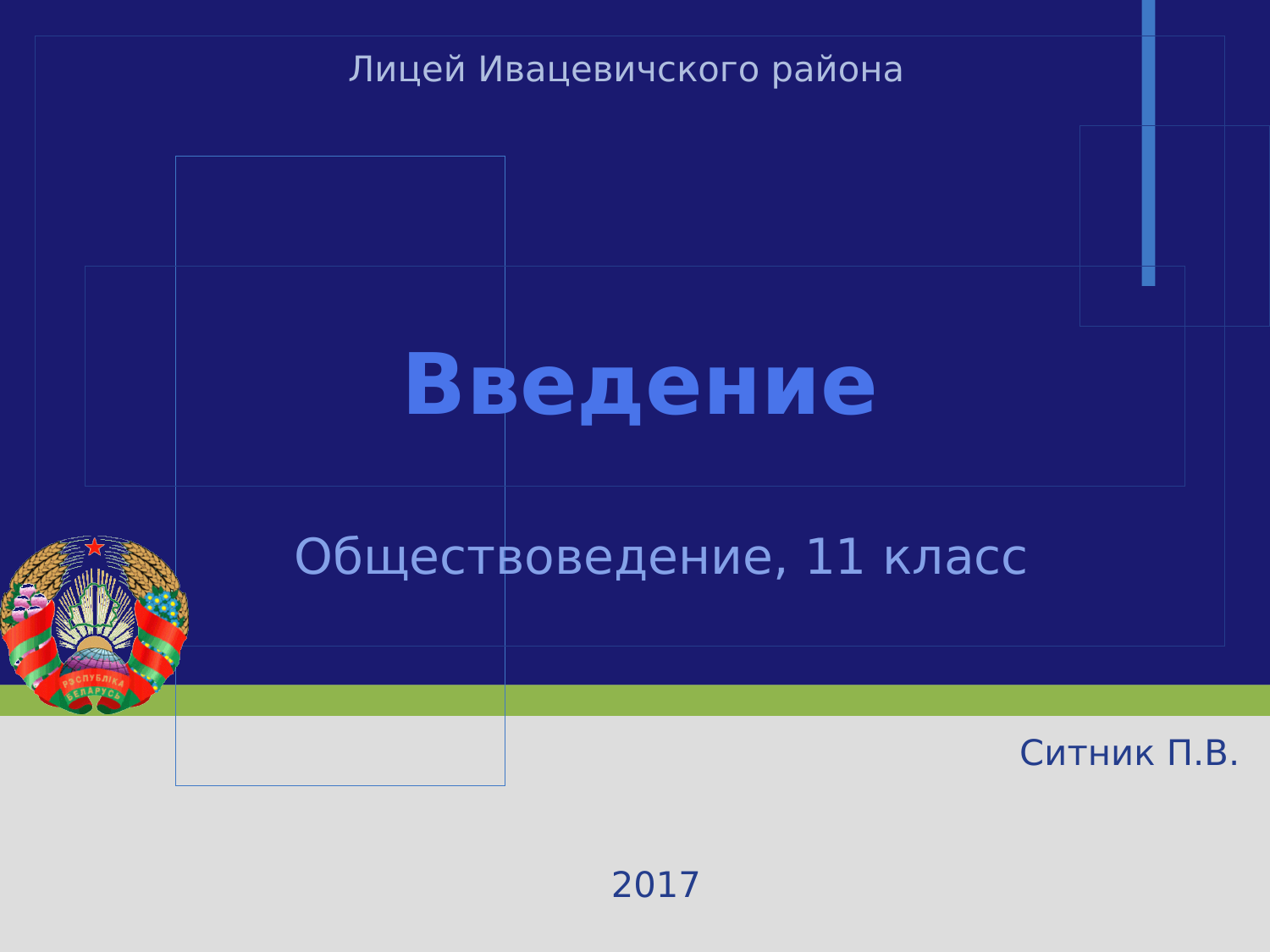

Лицей Ивацевичского района
# Введение
Обществоведение, 11 класс
Ситник П.В.
2017